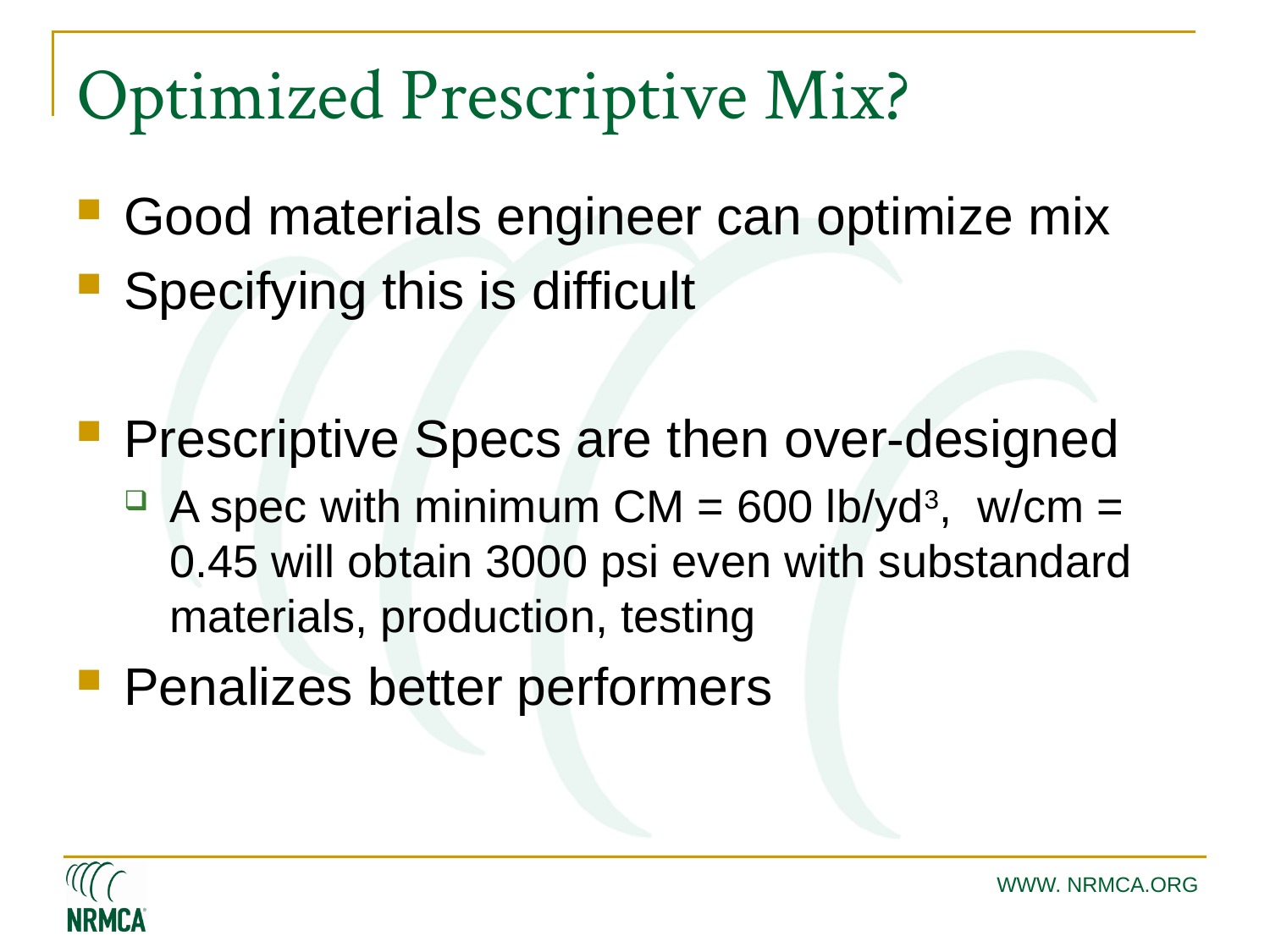

# Optimized Prescriptive Mix?
Good materials engineer can optimize mix
Specifying this is difficult

Prescriptive Specs are then over-designed
A spec with minimum CM = 600 lb/yd3,  w/cm = 0.45 will obtain 3000 psi even with substandard materials, production, testing
Penalizes better performers